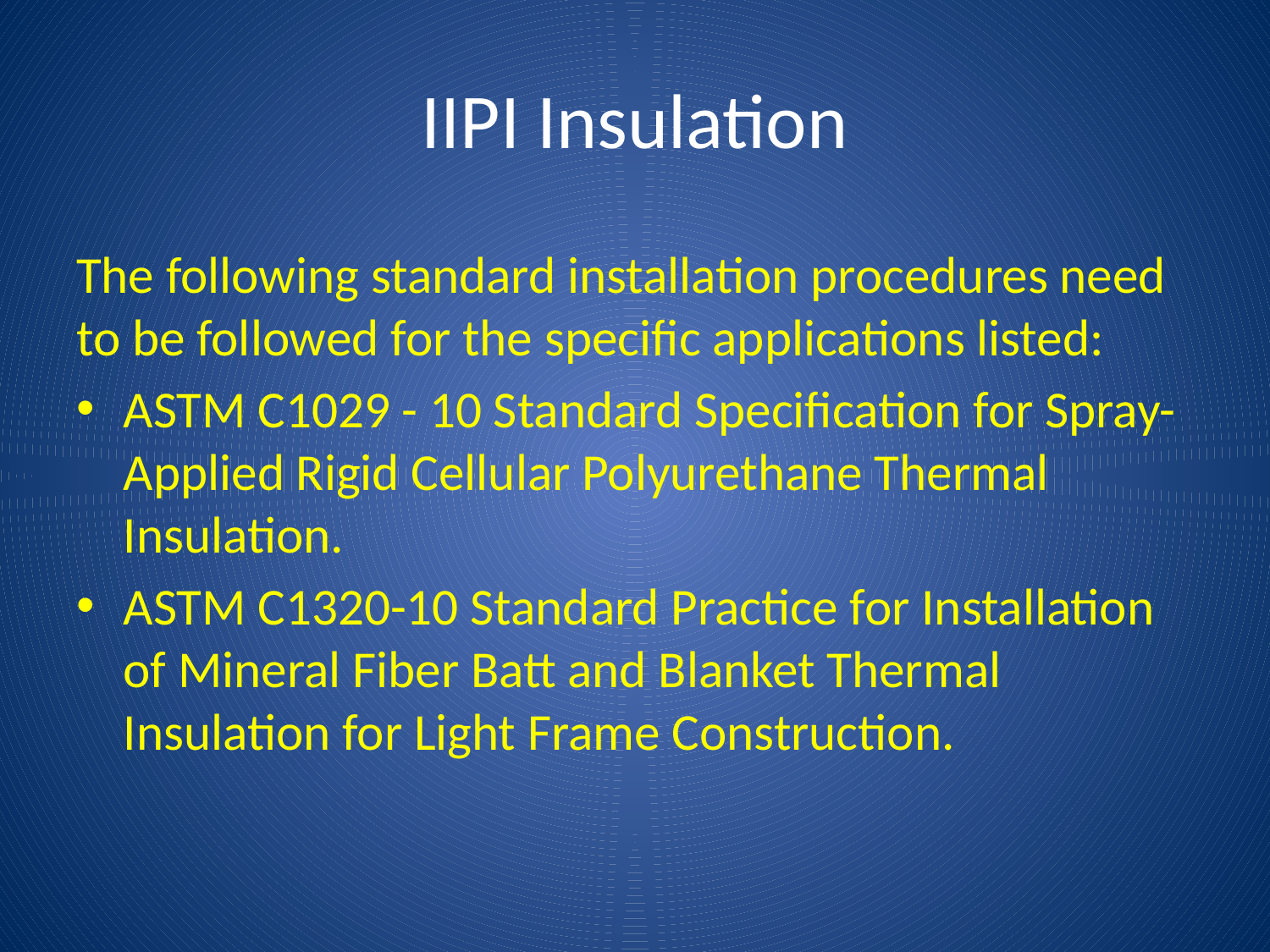

# IIPI Insulation
The following standard installation procedures need to be followed for the specific applications listed:
ASTM C1029 - 10 Standard Specification for Spray-Applied Rigid Cellular Polyurethane Thermal Insulation.
ASTM C1320-10 Standard Practice for Installation of Mineral Fiber Batt and Blanket Thermal Insulation for Light Frame Construction.